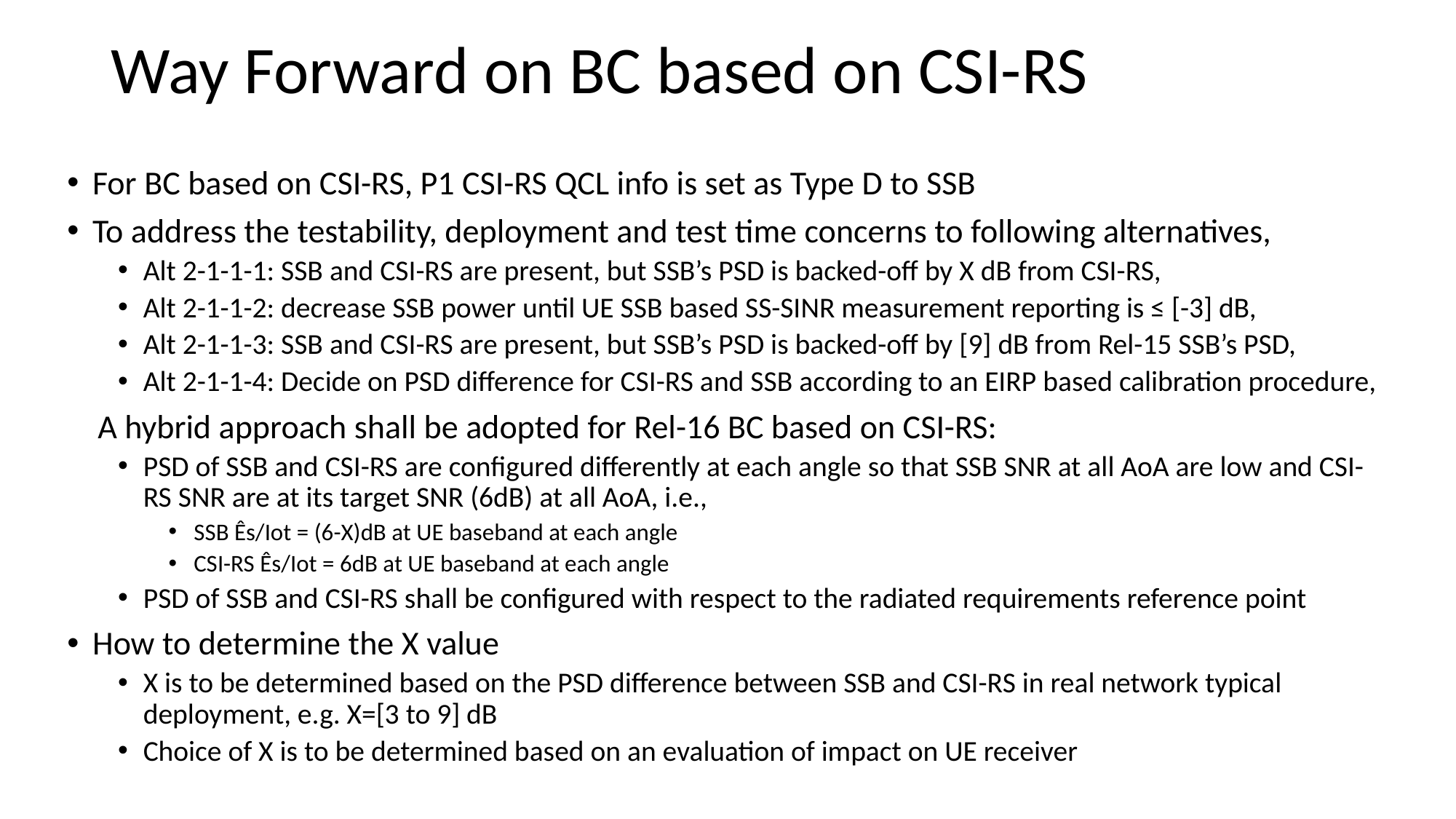

Way Forward on BC based on CSI-RS
For BC based on CSI-RS, P1 CSI-RS QCL info is set as Type D to SSB
To address the testability, deployment and test time concerns to following alternatives,
Alt 2-1-1-1: SSB and CSI-RS are present, but SSB’s PSD is backed-off by X dB from CSI-RS,
Alt 2-1-1-2: decrease SSB power until UE SSB based SS-SINR measurement reporting is ≤ [-3] dB,
Alt 2-1-1-3: SSB and CSI-RS are present, but SSB’s PSD is backed-off by [9] dB from Rel-15 SSB’s PSD,
Alt 2-1-1-4: Decide on PSD difference for CSI-RS and SSB according to an EIRP based calibration procedure,
    A hybrid approach shall be adopted for Rel-16 BC based on CSI-RS:
PSD of SSB and CSI-RS are configured differently at each angle so that SSB SNR at all AoA are low and CSI-RS SNR are at its target SNR (6dB) at all AoA, i.e.,
SSB Ês/Iot = (6-X)dB at UE baseband at each angle
CSI-RS Ês/Iot = 6dB at UE baseband at each angle
PSD of SSB and CSI-RS shall be configured with respect to the radiated requirements reference point
How to determine the X value
X is to be determined based on the PSD difference between SSB and CSI-RS in real network typical deployment, e.g. X=[3 to 9] dB
Choice of X is to be determined based on an evaluation of impact on UE receiver